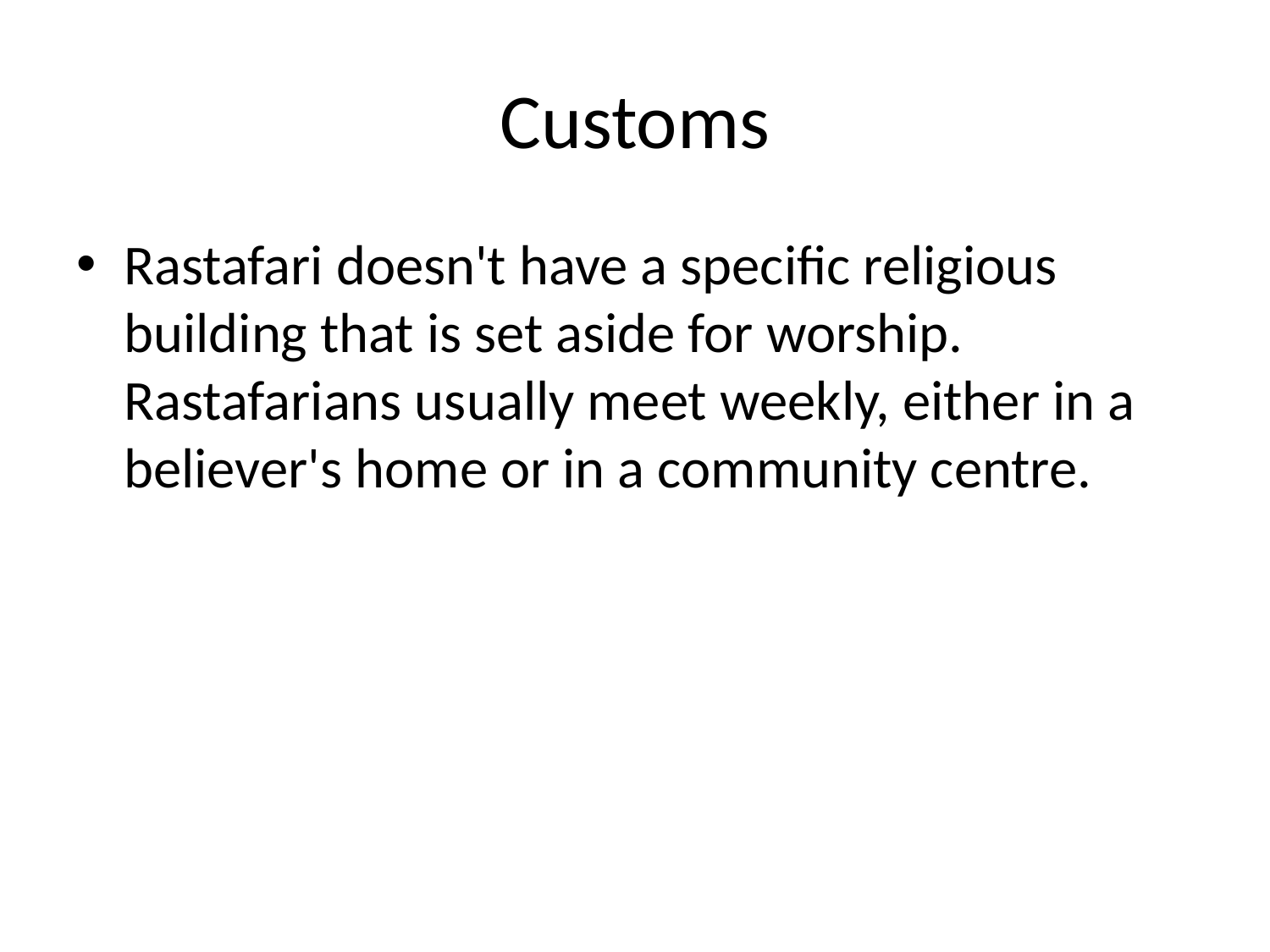

# Customs
Rastafari doesn't have a specific religious building that is set aside for worship. Rastafarians usually meet weekly, either in a believer's home or in a community centre.